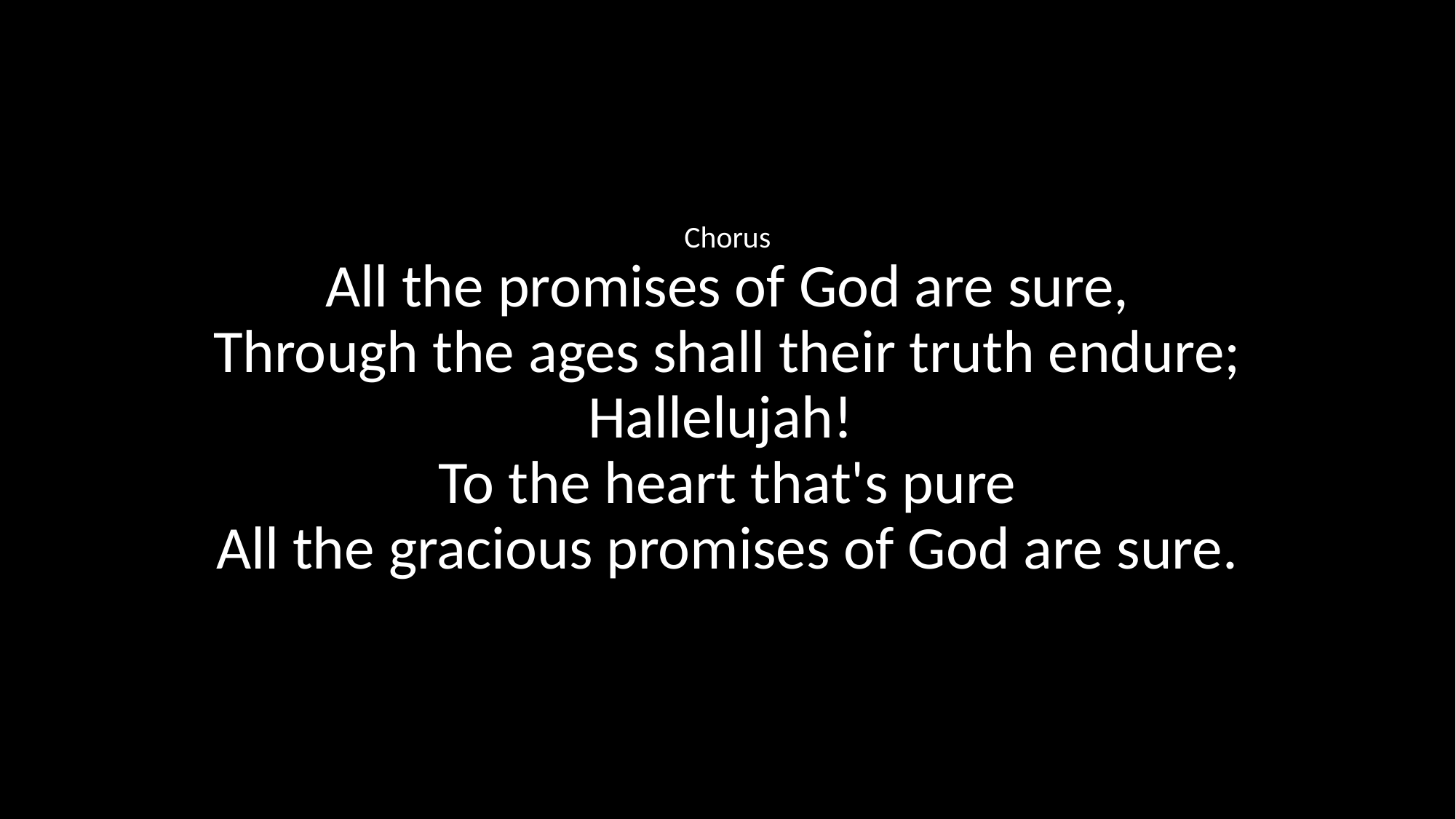

Chorus
All the promises of God are sure,
Through the ages shall their truth endure;
Hallelujah!
To the heart that's pure
All the gracious promises of God are sure.